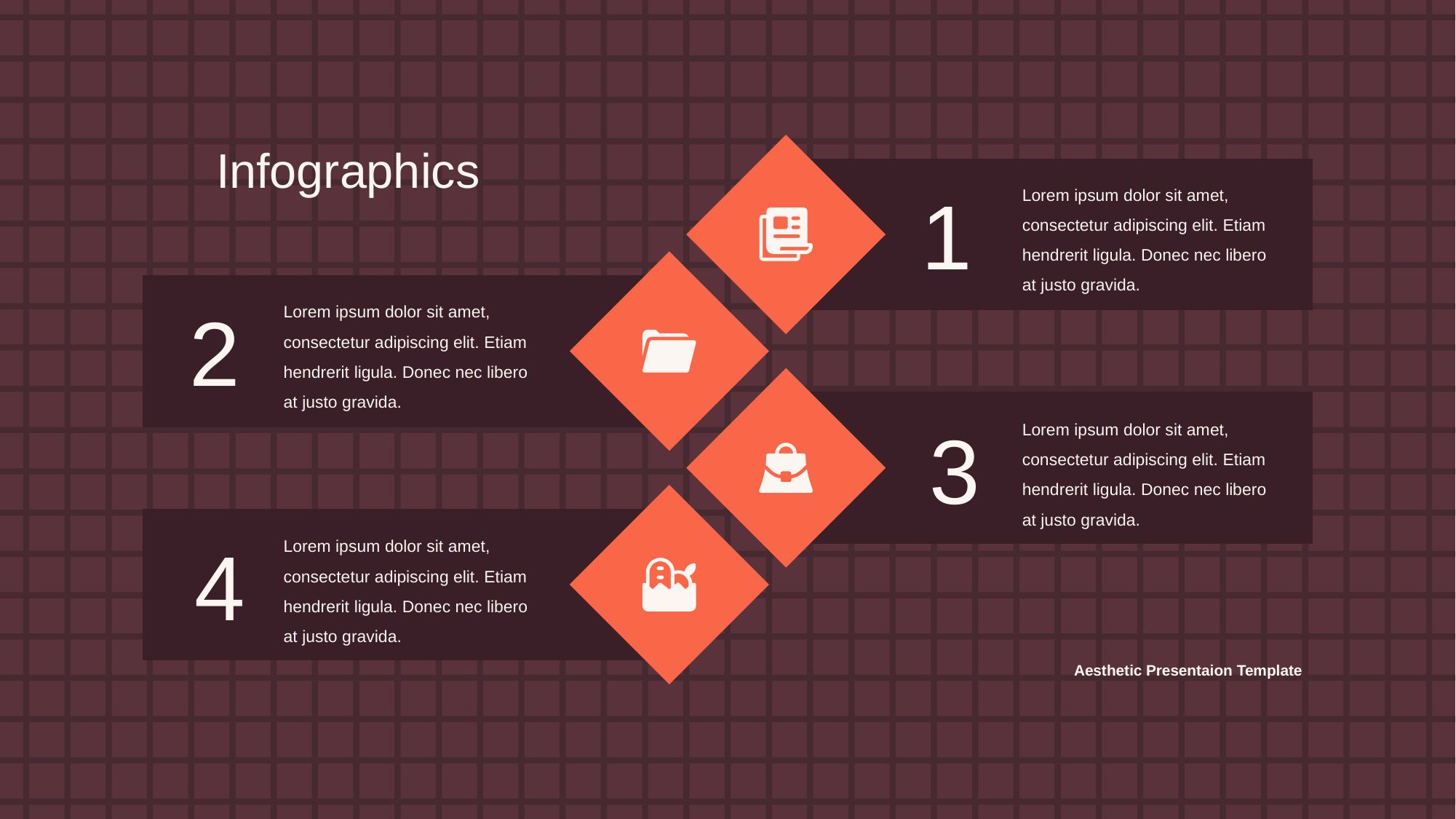

Infographics

Lorem ipsum dolor sit amet, consectetur adipiscing elit. Etiam hendrerit ligula. Donec nec libero at justo gravida.
1

Lorem ipsum dolor sit amet, consectetur adipiscing elit. Etiam hendrerit ligula. Donec nec libero at justo gravida.
2

Lorem ipsum dolor sit amet, consectetur adipiscing elit. Etiam hendrerit ligula. Donec nec libero at justo gravida.
3

Lorem ipsum dolor sit amet, consectetur adipiscing elit. Etiam hendrerit ligula. Donec nec libero at justo gravida.
4

Aesthetic Presentaion Template